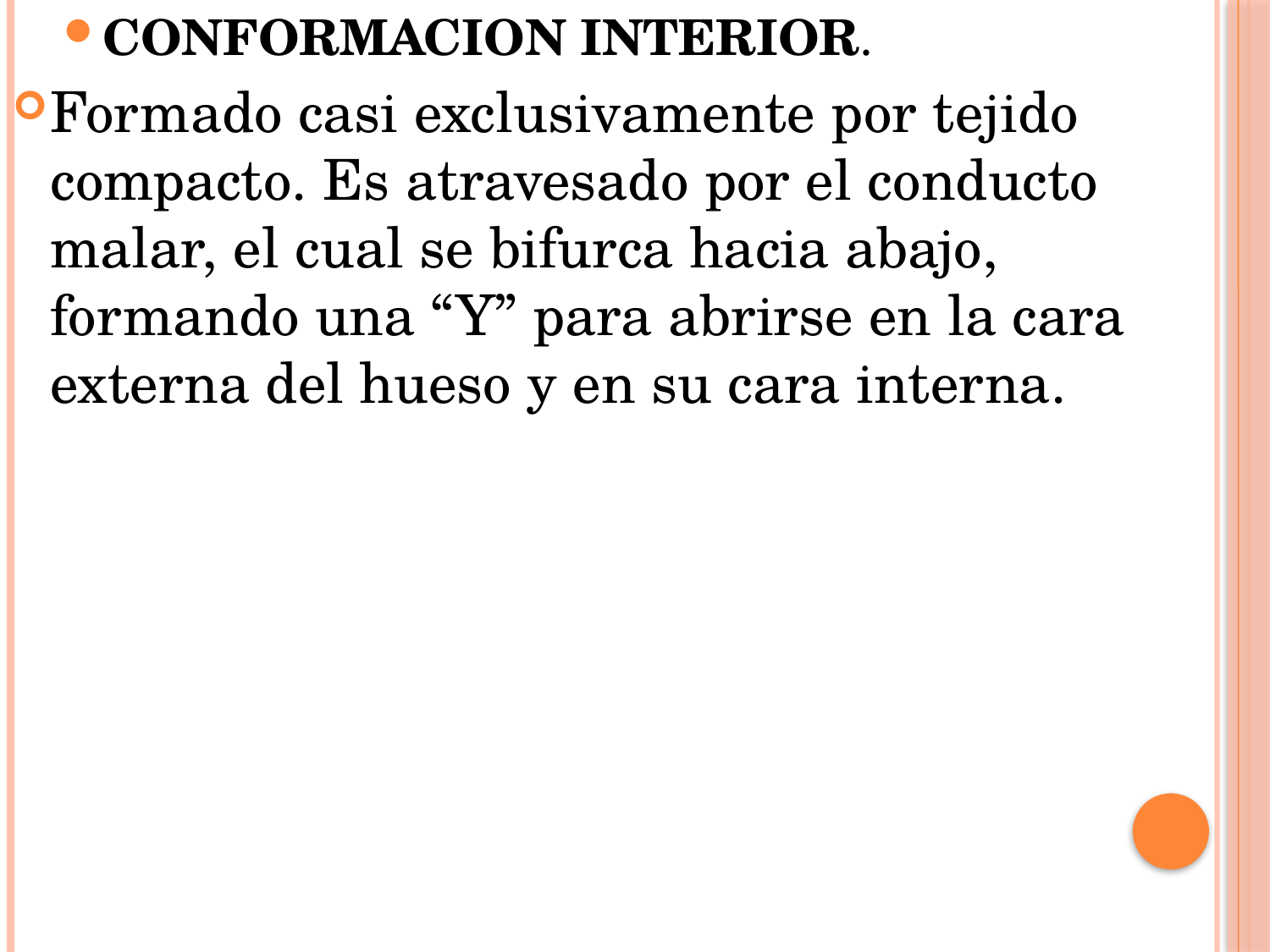

CONFORMACION INTERIOR.
Formado casi exclusivamente por tejido compacto. Es atravesado por el conducto malar, el cual se bifurca hacia abajo, formando una “Y” para abrirse en la cara externa del hueso y en su cara interna.